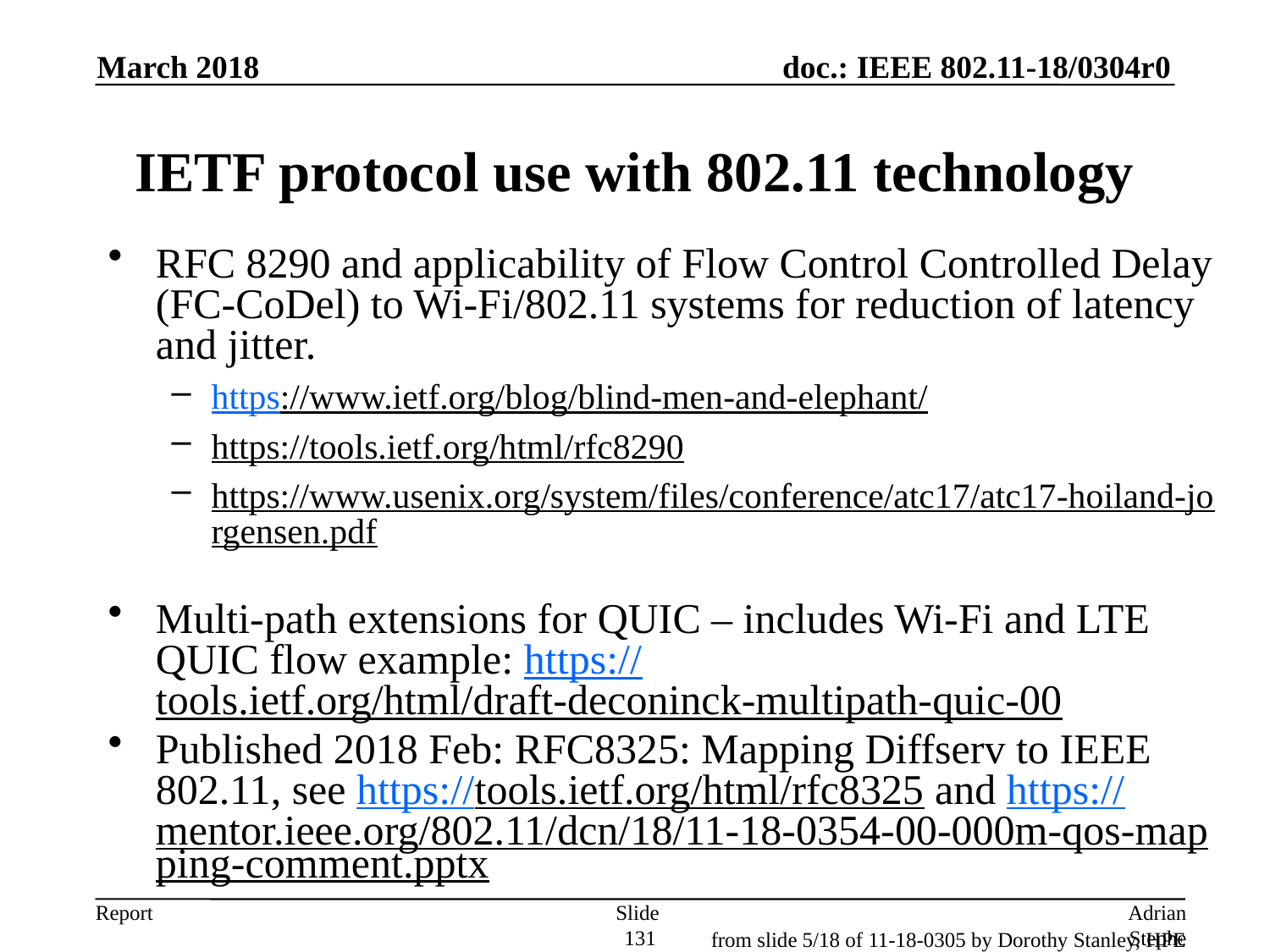

March 2018
# IETF protocol use with 802.11 technology

RFC 8290 and applicability of Flow Control Controlled Delay (FC-CoDel) to Wi-Fi/802.11 systems for reduction of latency and jitter.
https://www.ietf.org/blog/blind-men-and-elephant/
https://tools.ietf.org/html/rfc8290
https://www.usenix.org/system/files/conference/atc17/atc17-hoiland-jorgensen.pdf
Multi-path extensions for QUIC – includes Wi-Fi and LTE QUIC flow example: https://tools.ietf.org/html/draft-deconinck-multipath-quic-00
Published 2018 Feb: RFC8325: Mapping Diffserv to IEEE 802.11, see https://tools.ietf.org/html/rfc8325 and https://mentor.ieee.org/802.11/dcn/18/11-18-0354-00-000m-qos-mapping-comment.pptx

Slide 131
Adrian Stephens, Intel Corporation
from slide 5/18 of 11-18-0305 by Dorothy Stanley, HPE